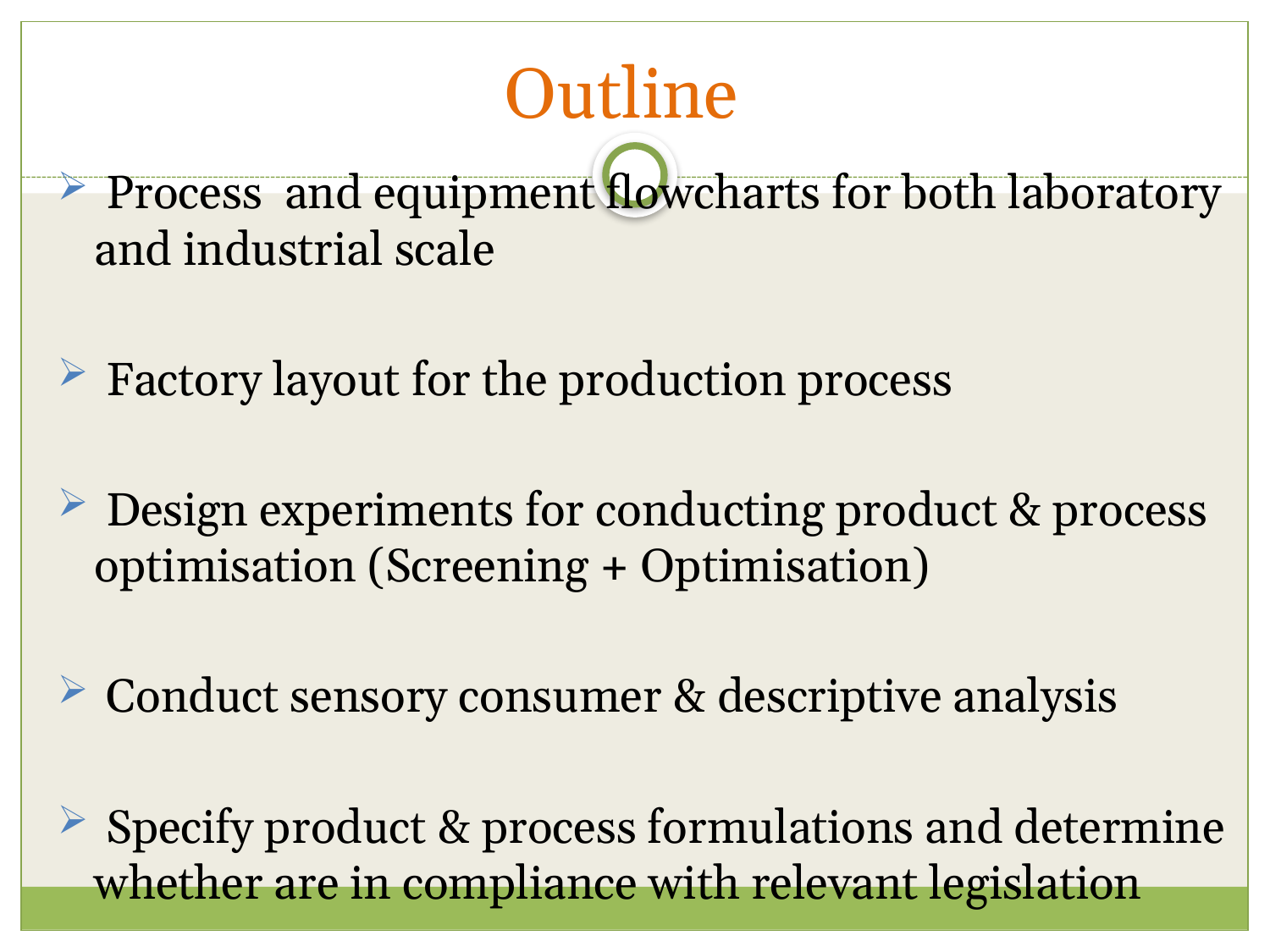

# Outline
 Process  and equipment flowcharts for both laboratory and industrial scale

 Factory layout for the production process

 Design experiments for conducting product & process optimisation (Screening + Optimisation)

 Conduct sensory consumer & descriptive analysis

 Specify product & process formulations and determine whether are in compliance with relevant legislation